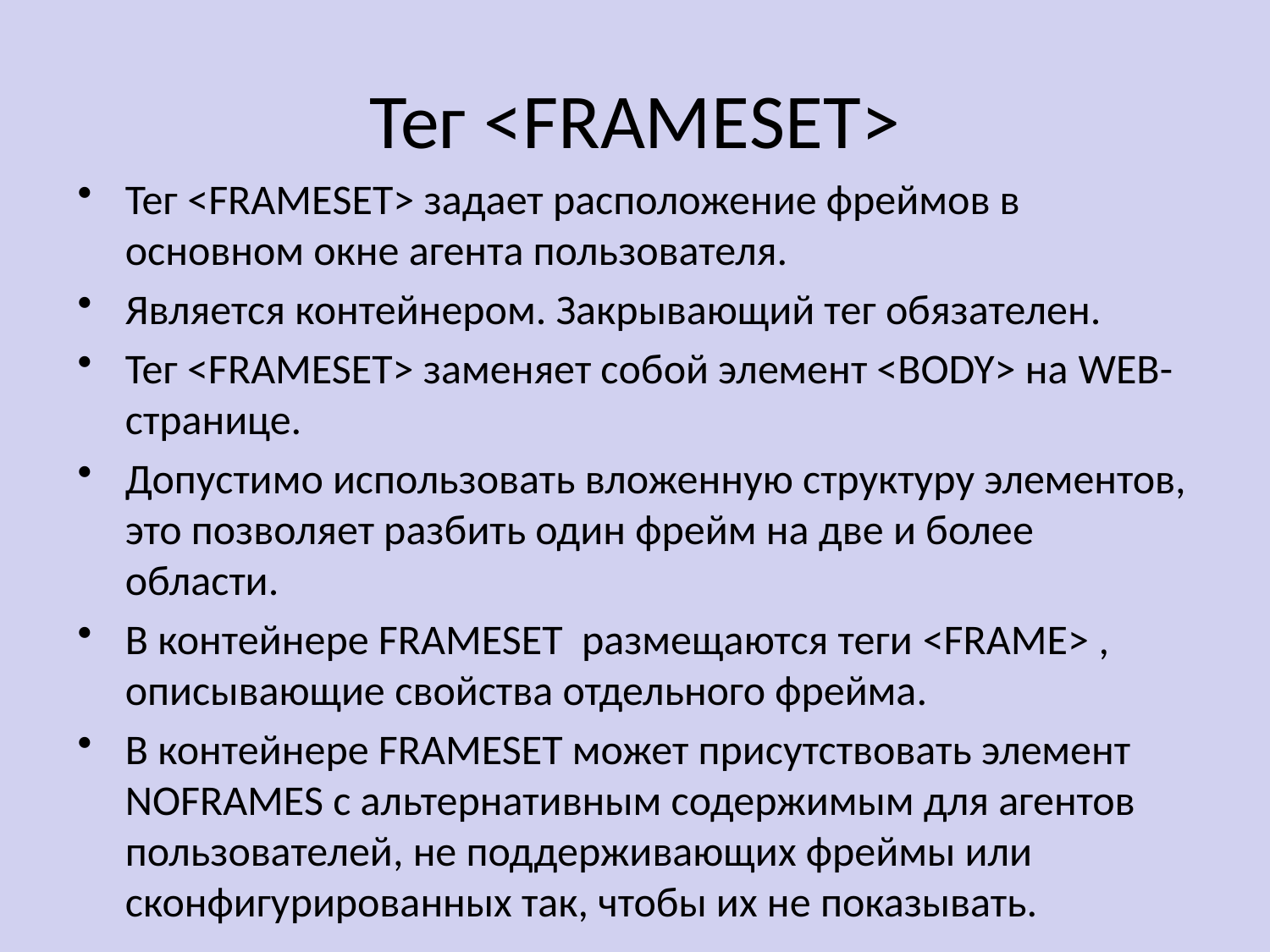

# Тег <FRAMESET>
Тег <FRAMESET> задает расположение фреймов в основном окне агента пользователя.
Является контейнером. Закрывающий тег обязателен.
Тег <FRAMESET> заменяет собой элемент <BODY> на WEB-странице.
Допустимо использовать вложенную структуру элементов, это позволяет разбить один фрейм на две и более области.
В контейнере FRAMESET  размещаются теги <FRAME> , описывающие свойства отдельного фрейма.
В контейнере FRAMESET может присутствовать элемент NOFRAMES с альтернативным содержимым для агентов пользователей, не поддерживающих фреймы или сконфигурированных так, чтобы их не показывать.